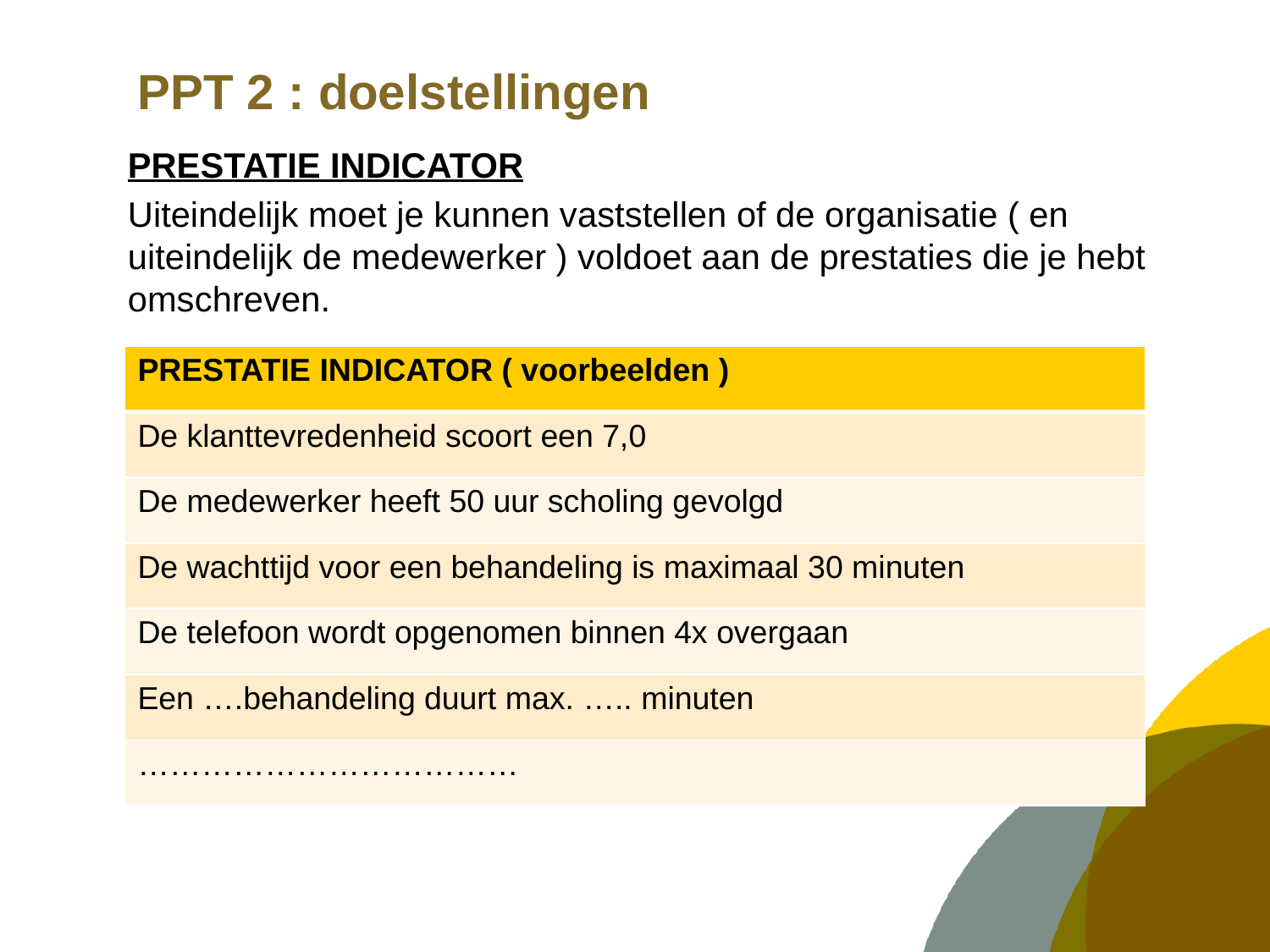

# PPT 2 : doelstellingen
PRESTATIE INDICATOR
Uiteindelijk moet je kunnen vaststellen of de organisatie ( en uiteindelijk de medewerker ) voldoet aan de prestaties die je hebt omschreven.

| PRESTATIE INDICATOR ( voorbeelden ) |
| --- |
| De klanttevredenheid scoort een 7,0 |
| De medewerker heeft 50 uur scholing gevolgd |
| De wachttijd voor een behandeling is maximaal 30 minuten |
| De telefoon wordt opgenomen binnen 4x overgaan |
| Een ….behandeling duurt max. ….. minuten |
| ……………………………… |